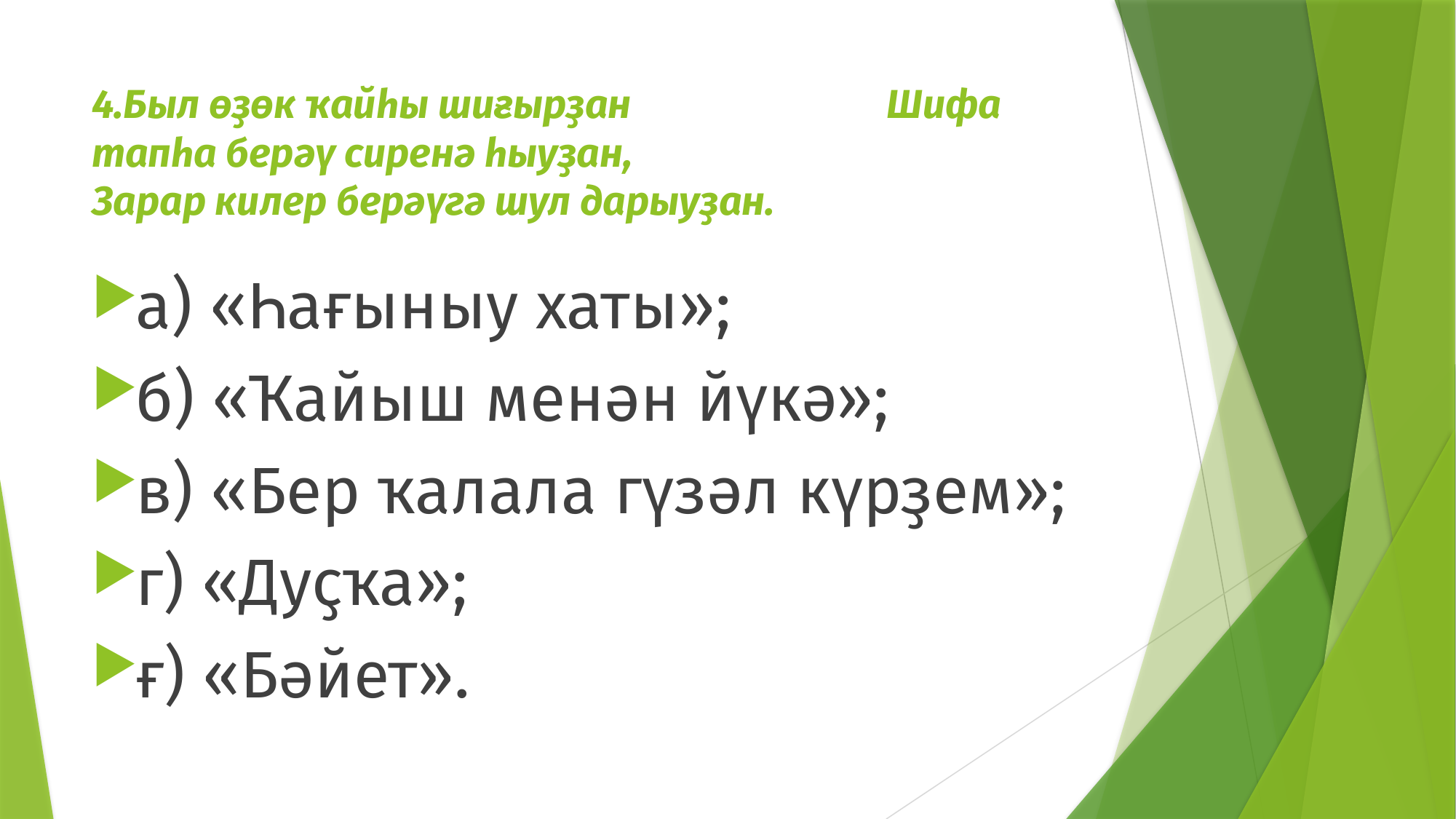

# 4.Был өҙөк ҡайһы шиғырҙан                            Шифа тапһа берәү сиренә һыуҙан, Зарар килер берәүгә шул дарыуҙан.
а) «Һағыныу хаты»;
б) «Ҡайыш менән йүкә»;
в) «Бер ҡалала гүзәл күрҙем»;
г) «Дуҫҡа»;
ғ) «Бәйет».